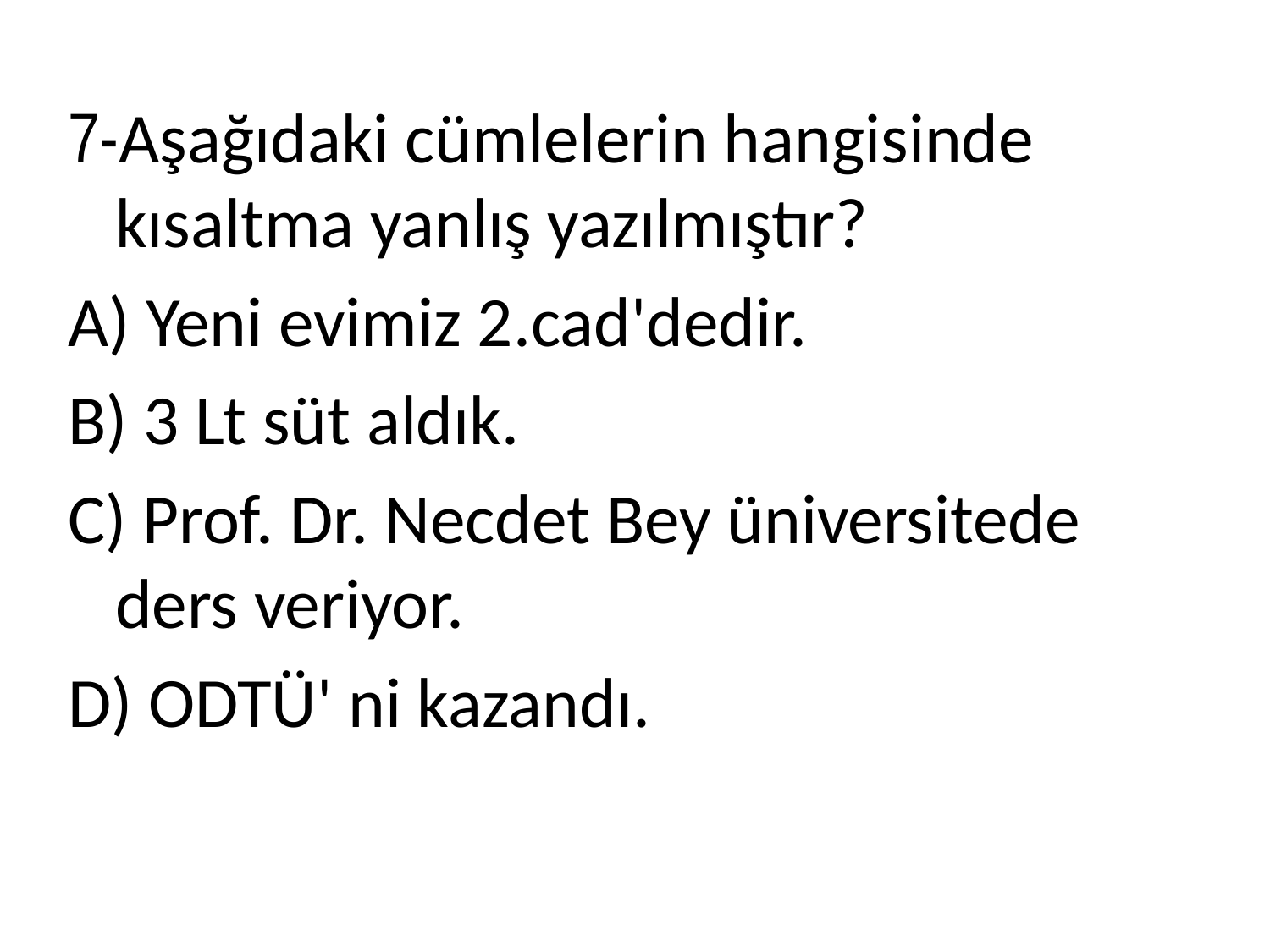

7-Aşağıdaki cümlelerin hangisinde kısaltma yanlış yazılmıştır?
A) Yeni evimiz 2.cad'dedir.
B) 3 Lt süt aldık.
C) Prof. Dr. Necdet Bey üniversitede ders veriyor.
D) ODTÜ' ni kazandı.